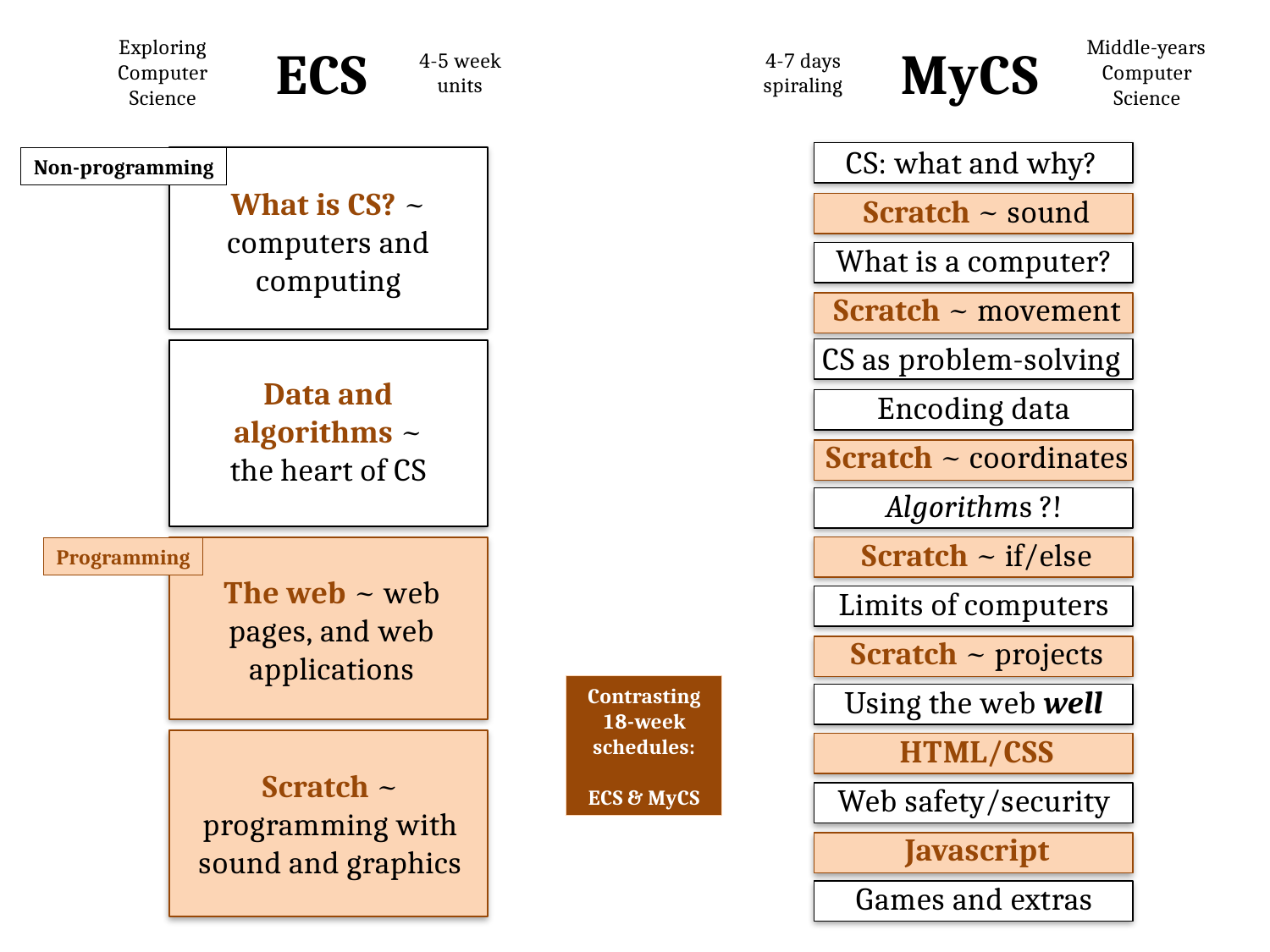

Exploring Computer Science
Middle-years Computer Science
ECS
MyCS
4-5 week units
4-7 days spiraling
CS: what and why?

Non-programming

What is CS? ~ computers and computing
Scratch ~ sound

What is a computer?

Scratch ~ movement

CS as problem-solving

Data and algorithms ~ the heart of CS
Encoding data

Scratch ~ coordinates

Algorithms ?!

Scratch ~ if/else

Programming

The web ~ web pages, and web applications
Limits of computers

Scratch ~ projects

Contrasting 18-week schedules:

ECS & MyCS
Using the web well

HTML/CSS

Scratch ~ programming with sound and graphics
Web safety/security

Javascript

Games and extras